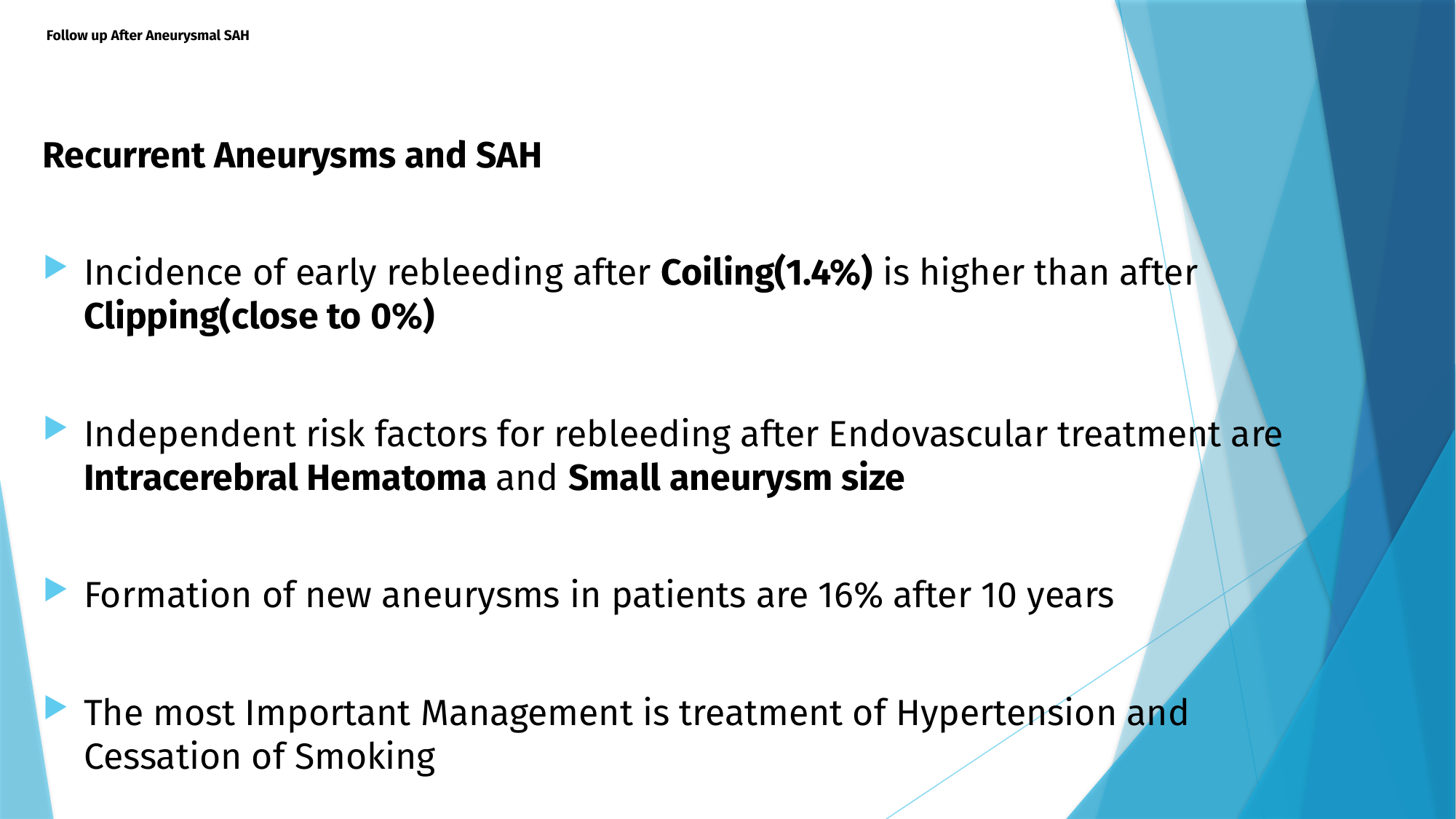

# Follow up After Aneurysmal SAH
Recurrent Aneurysms and SAH

Incidence of early rebleeding after Coiling(1.4%) is higher than after Clipping(close to 0%)

Independent risk factors for rebleeding after Endovascular treatment are Intracerebral Hematoma and Small aneurysm size

Formation of new aneurysms in patients are 16% after 10 years

The most Important Management is treatment of Hypertension and Cessation of Smoking